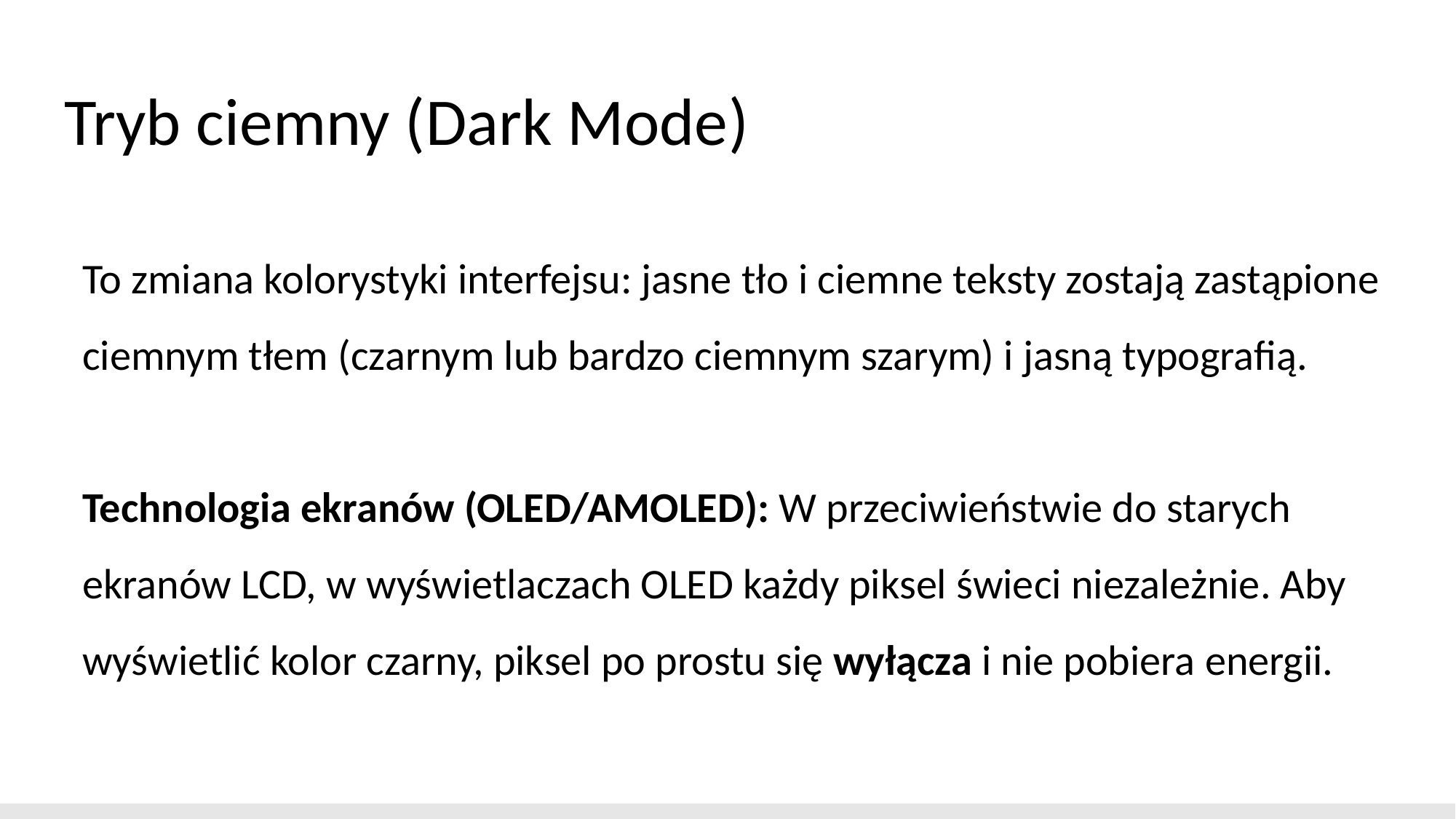

# Tryb ciemny (Dark Mode)
To zmiana kolorystyki interfejsu: jasne tło i ciemne teksty zostają zastąpione ciemnym tłem (czarnym lub bardzo ciemnym szarym) i jasną typografią.

Technologia ekranów (OLED/AMOLED): W przeciwieństwie do starych ekranów LCD, w wyświetlaczach OLED każdy piksel świeci niezależnie. Aby wyświetlić kolor czarny, piksel po prostu się wyłącza i nie pobiera energii.